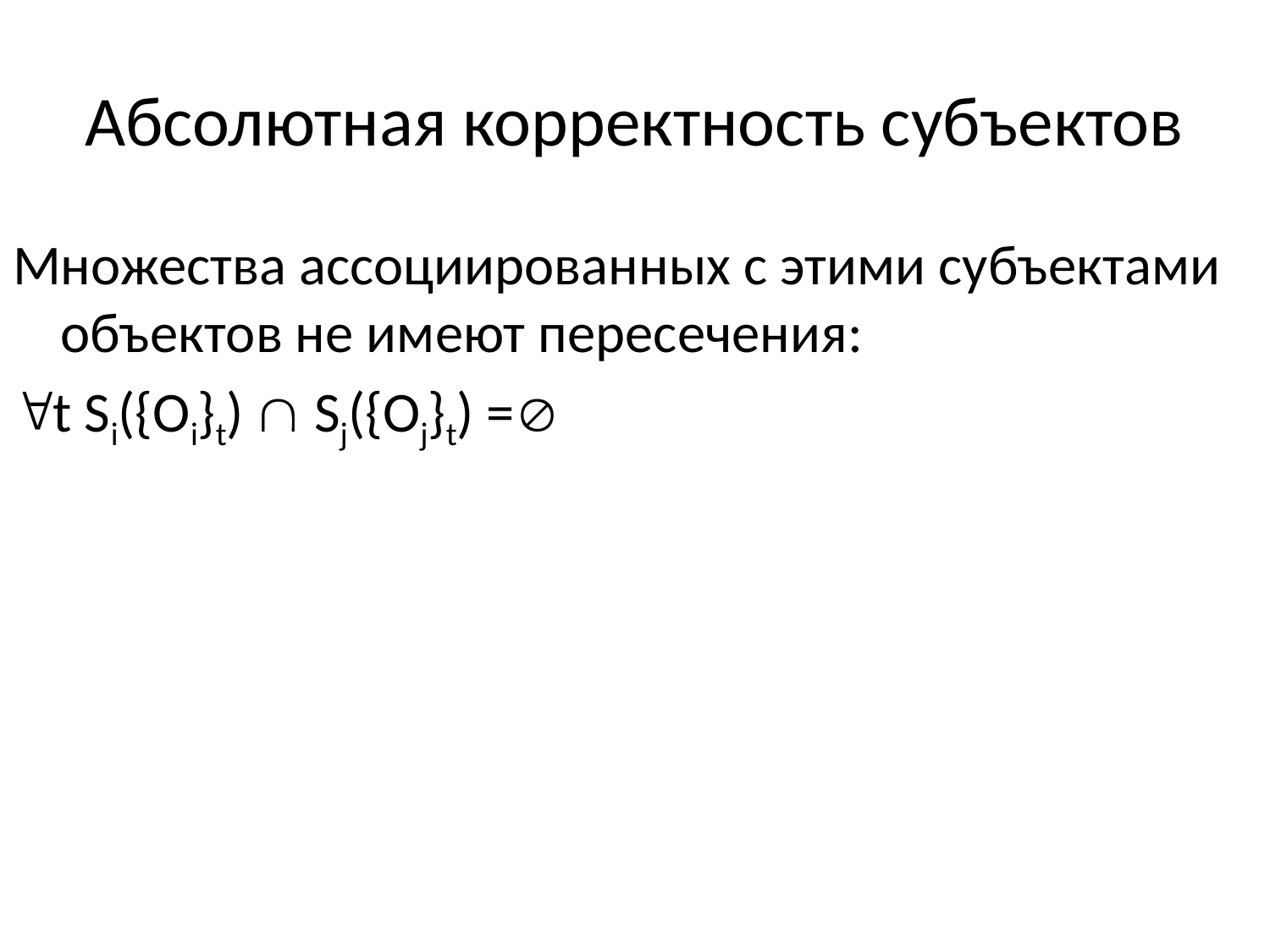

# Абсолютная корректность субъектов
Множества ассоциированных с этими субъектами объектов не имеют пересечения:
∀t Si({Oi}t) ∩ Sj({Oj}t) =∅